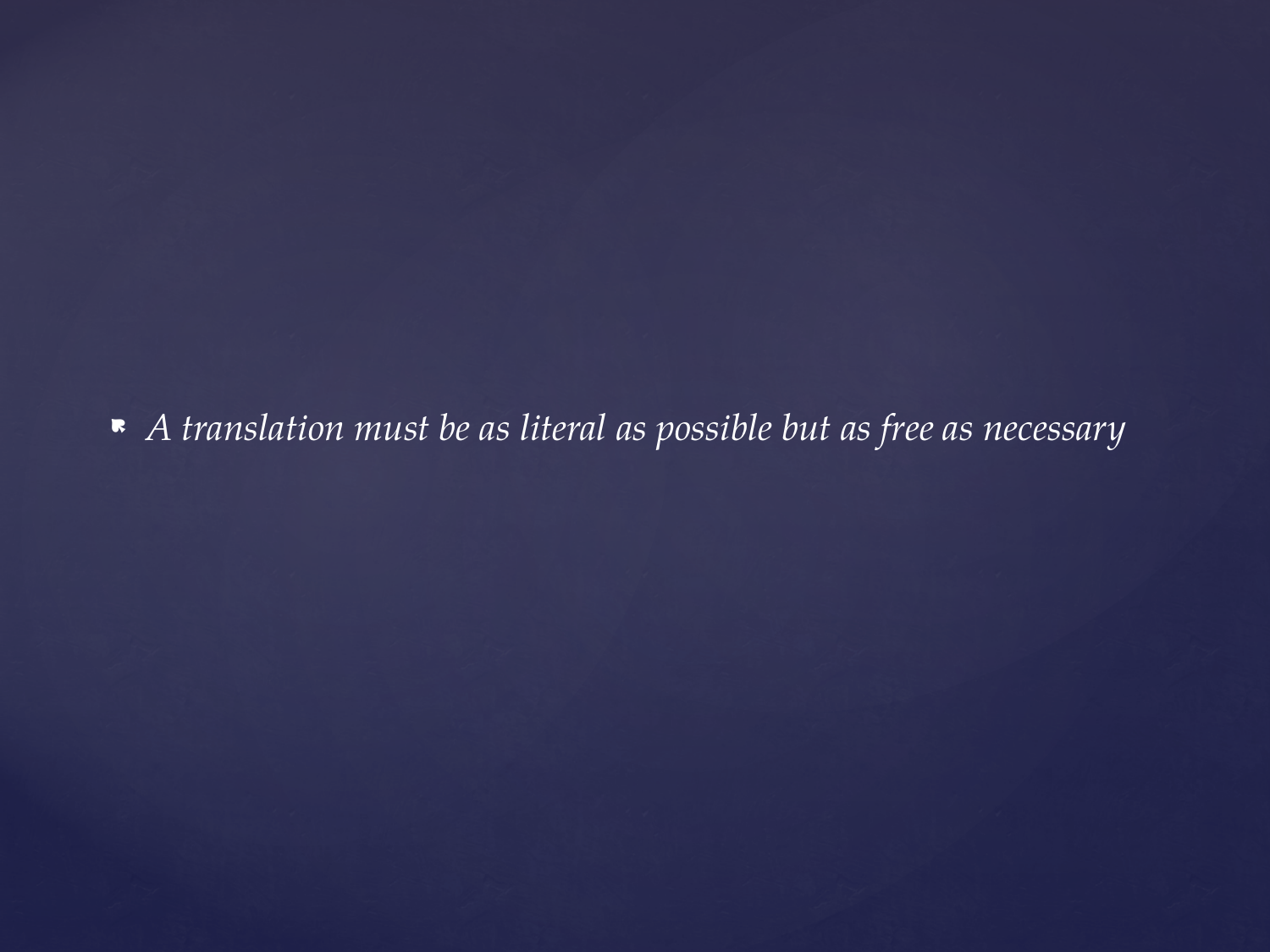

A translation must be as literal as possible but as free as necessary
#